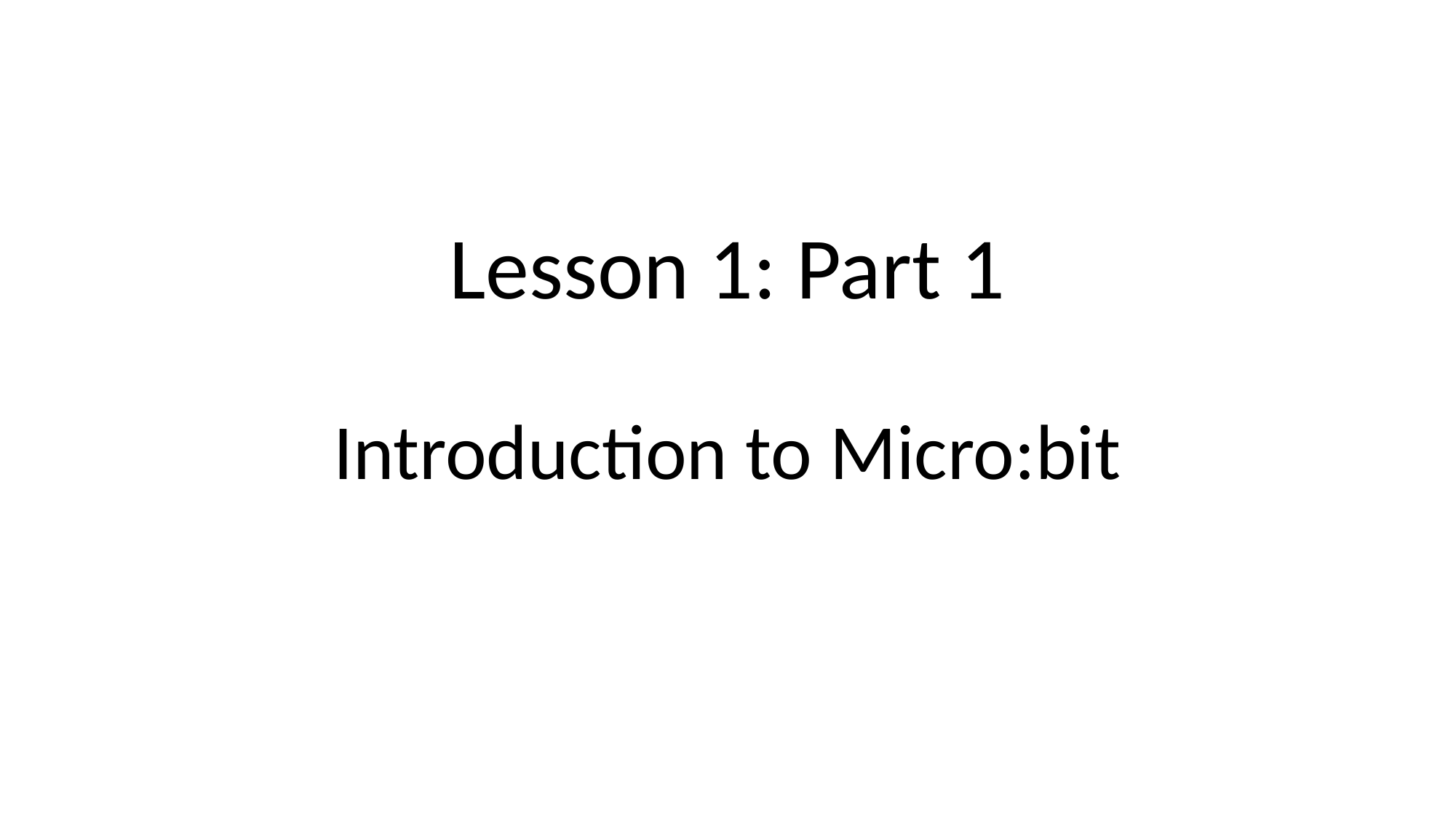

# Lesson 1: Part 1

Introduction to Micro:bit